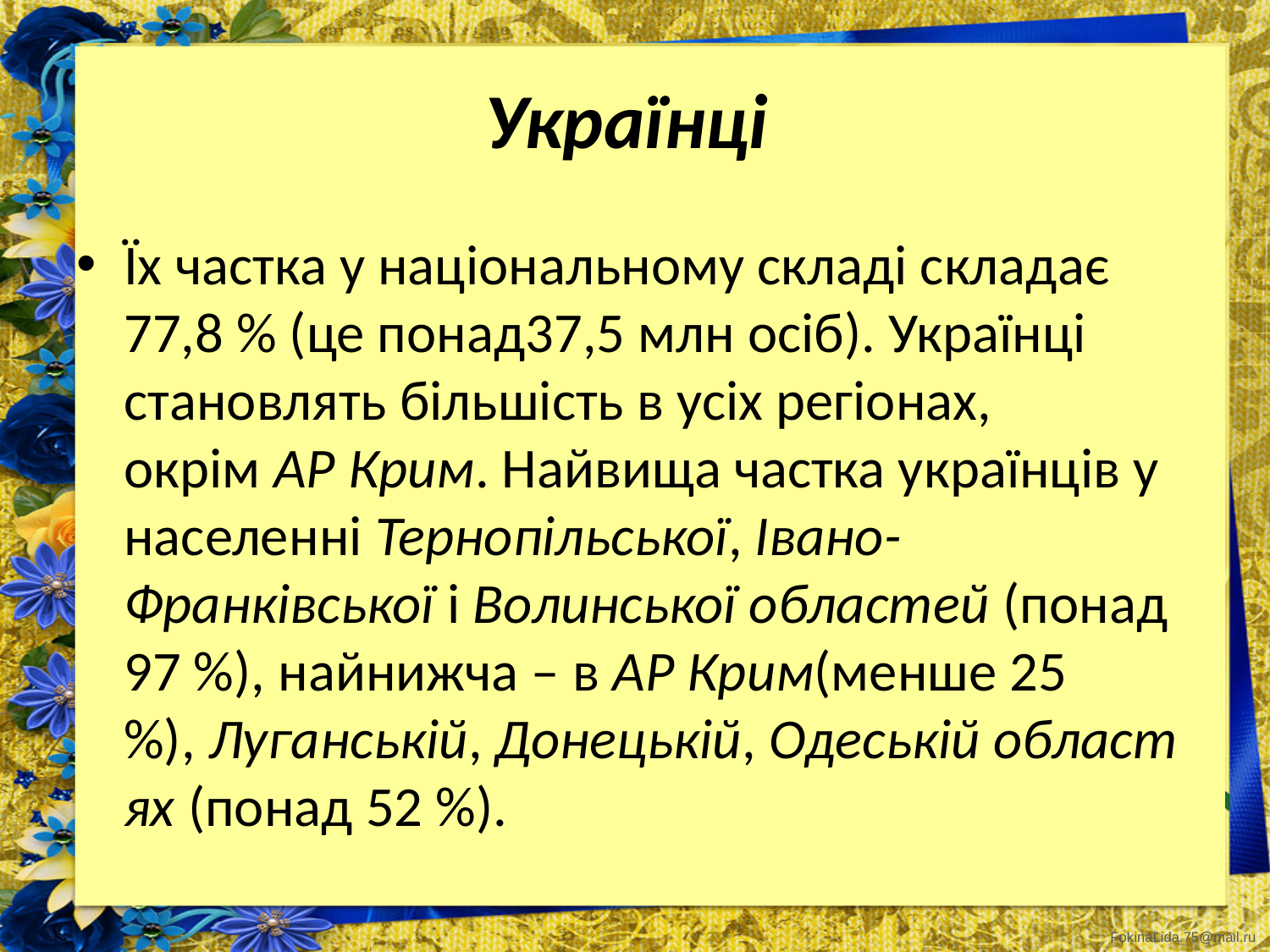

Українці
Їх частка у національному складі складає 77,8 % (це понад37,5 млн осіб). Українці становлять більшість в усіх регіонах, окрім АР Крим. Найвища частка українців у населенні Тернопільської, Івано-Франківської і Волинської областей (понад 97 %), найнижча – в АР Крим(менше 25 %), Луганській, Донецькій, Одеській областях (понад 52 %).